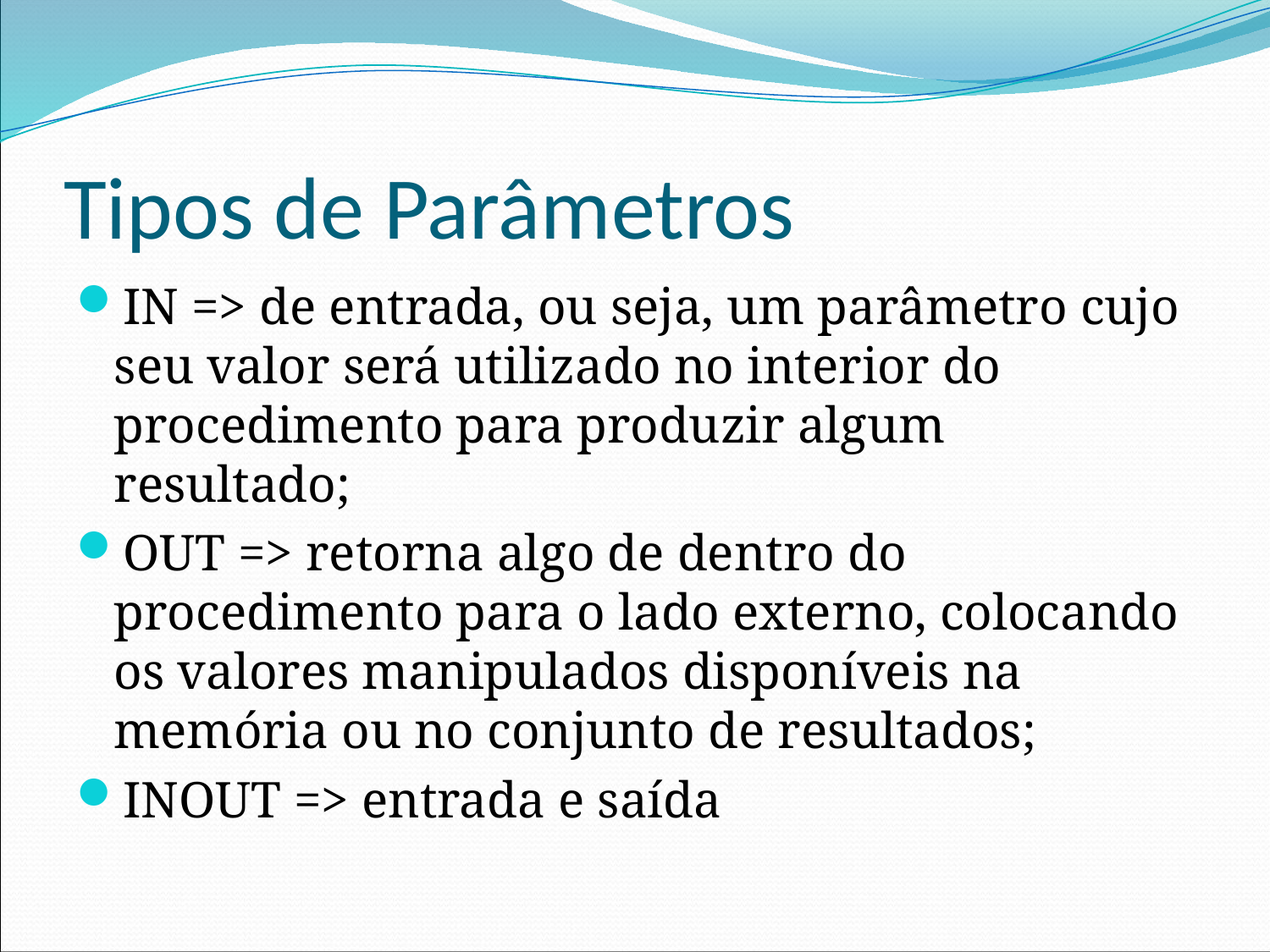

# Tipos de Parâmetros
IN => de entrada, ou seja, um parâmetro cujo seu valor será utilizado no interior do procedimento para produzir algum resultado;
OUT => retorna algo de dentro do procedimento para o lado externo, colocando os valores manipulados disponíveis na memória ou no conjunto de resultados;
INOUT => entrada e saída